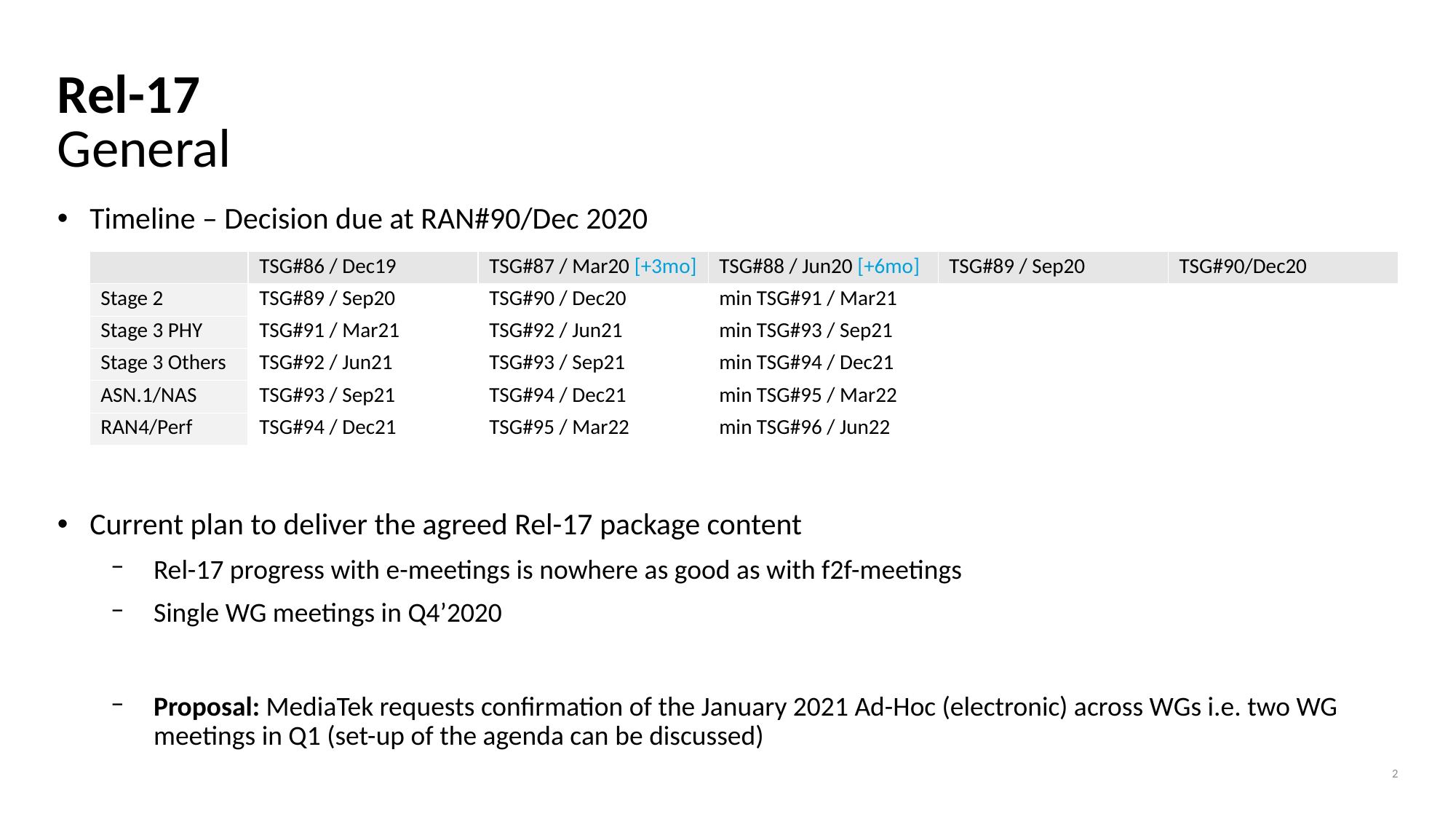

# Rel-17 General
Timeline – Decision due at RAN#90/Dec 2020

Current plan to deliver the agreed Rel-17 package content
Rel-17 progress with e-meetings is nowhere as good as with f2f-meetings
Single WG meetings in Q4’2020

Proposal: MediaTek requests confirmation of the January 2021 Ad-Hoc (electronic) across WGs i.e. two WG meetings in Q1 (set-up of the agenda can be discussed)
|  | TSG#86 / Dec19 | TSG#87 / Mar20 [+3mo] | TSG#88 / Jun20 [+6mo] | TSG#89 / Sep20 | TSG#90/Dec20 |
| --- | --- | --- | --- | --- | --- |
| Stage 2 | TSG#89 / Sep20 | TSG#90 / Dec20 | min TSG#91 / Mar21 |  |  |
| Stage 3 PHY | TSG#91 / Mar21 | TSG#92 / Jun21 | min TSG#93 / Sep21 |  |  |
| Stage 3 Others | TSG#92 / Jun21 | TSG#93 / Sep21 | min TSG#94 / Dec21 |  |  |
| ASN.1/NAS | TSG#93 / Sep21 | TSG#94 / Dec21 | min TSG#95 / Mar22 |  |  |
| RAN4/Perf | TSG#94 / Dec21 | TSG#95 / Mar22 | min TSG#96 / Jun22 |  |  |
2